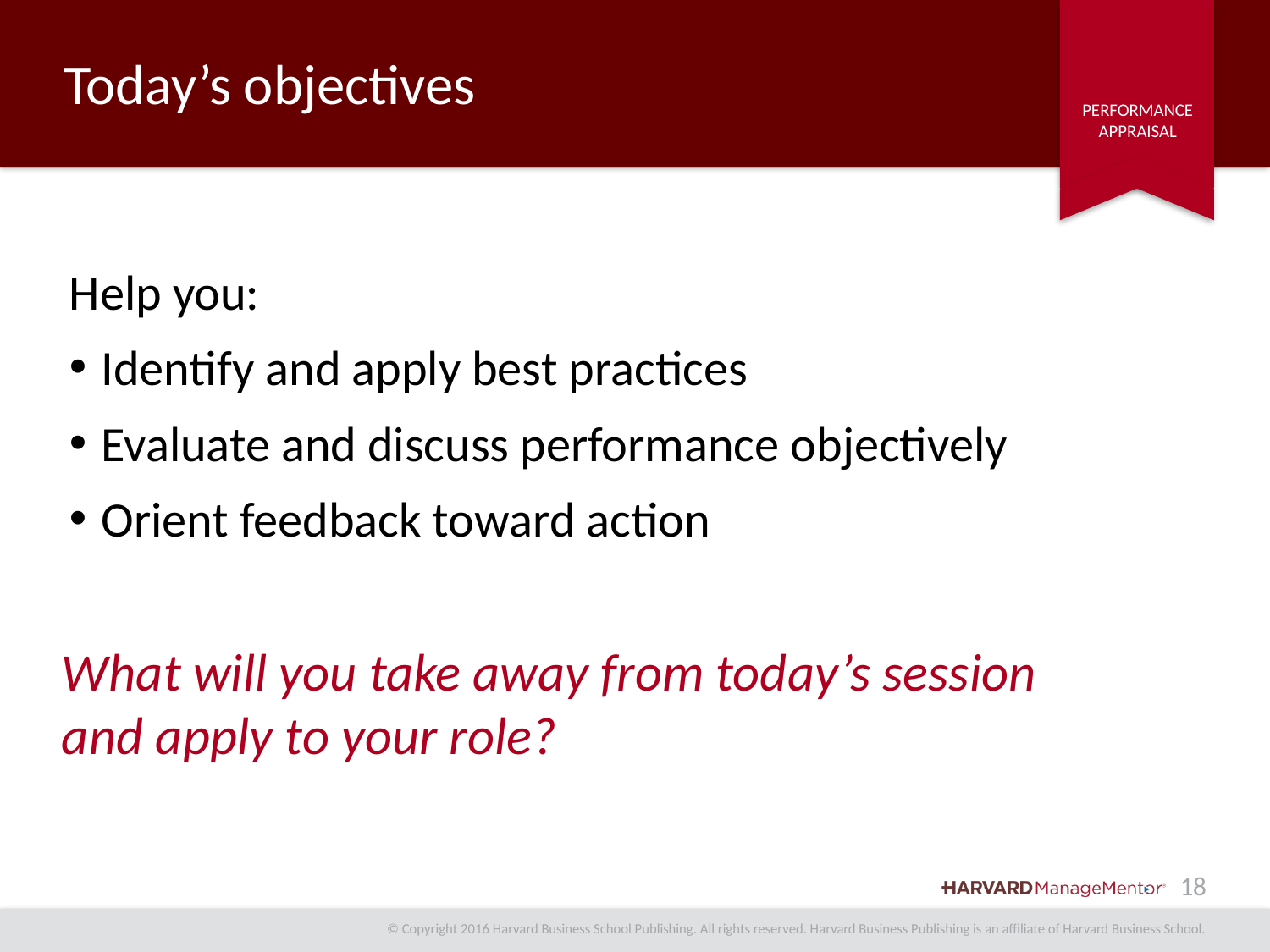

# Today’s objectives
Help you:
Identify and apply best practices
Evaluate and discuss performance objectively
Orient feedback toward action

What will you take away from today’s session and apply to your role?